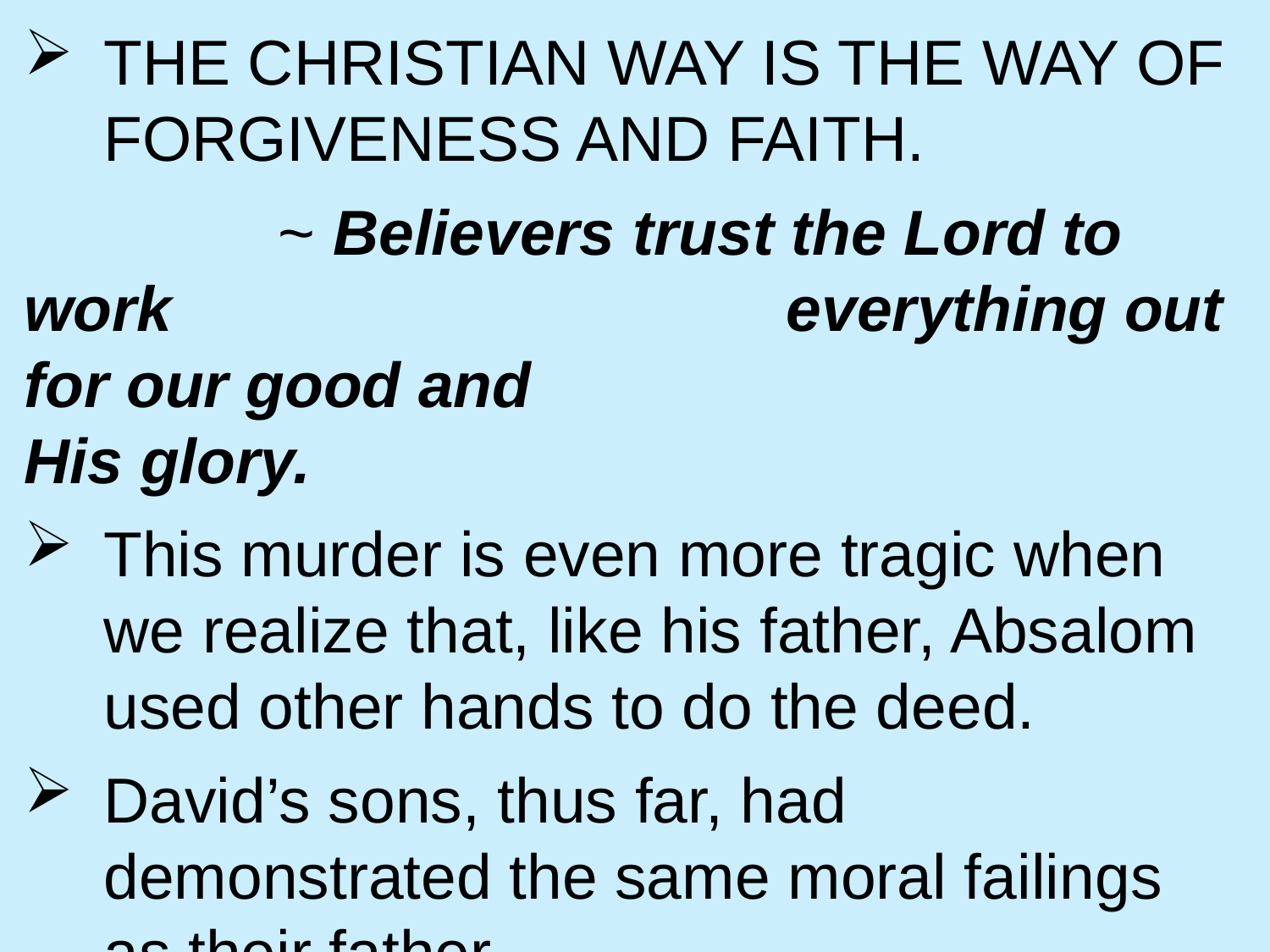

THE CHRISTIAN WAY IS THE WAY OF FORGIVENESS AND FAITH.
		~ Believers trust the Lord to work 					everything out for our good and 					His glory.
This murder is even more tragic when we realize that, like his father, Absalom used other hands to do the deed.
David’s sons, thus far, had demonstrated the same moral failings as their father.